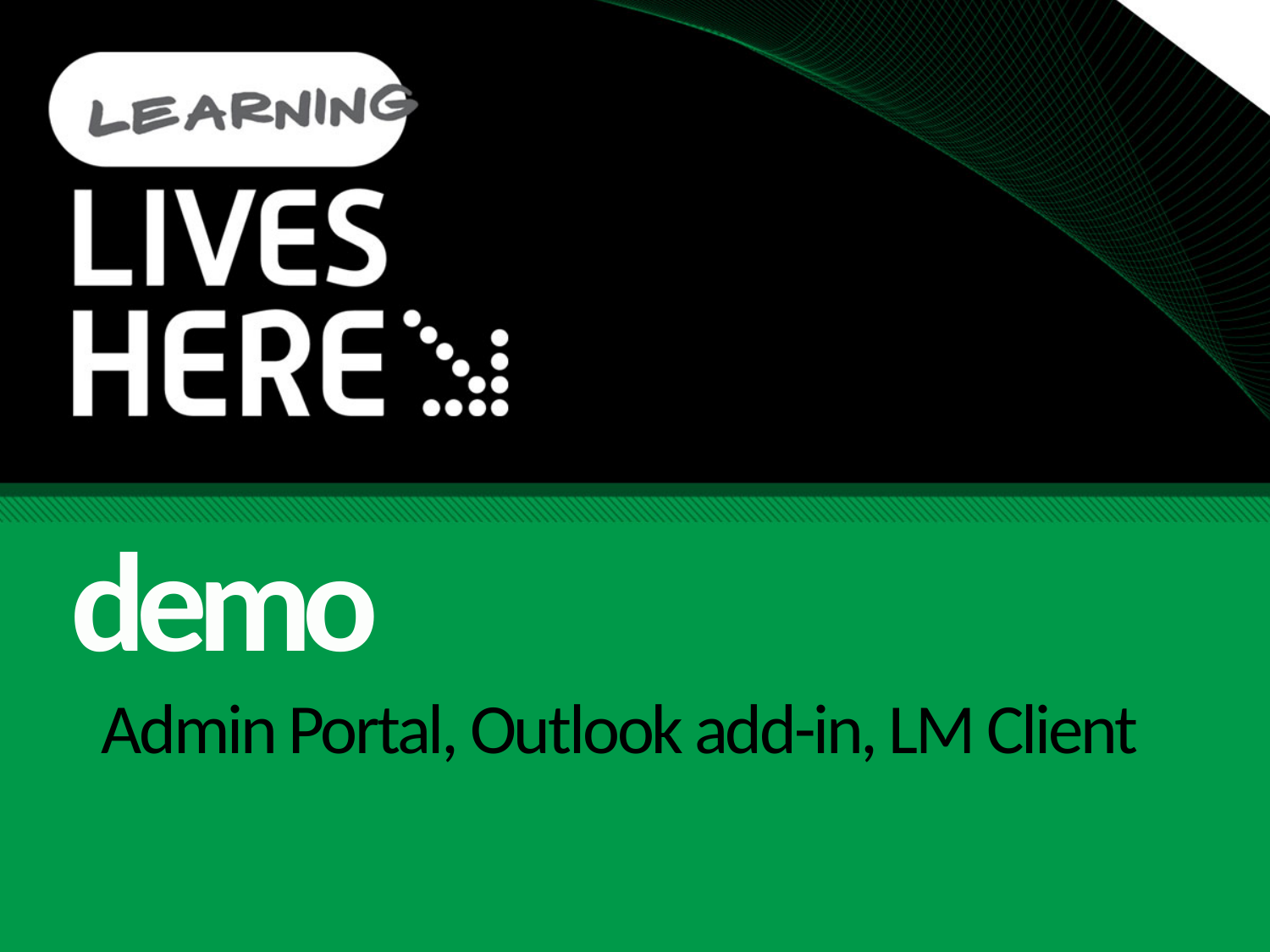

demo
# Admin Portal, Outlook add-in, LM Client